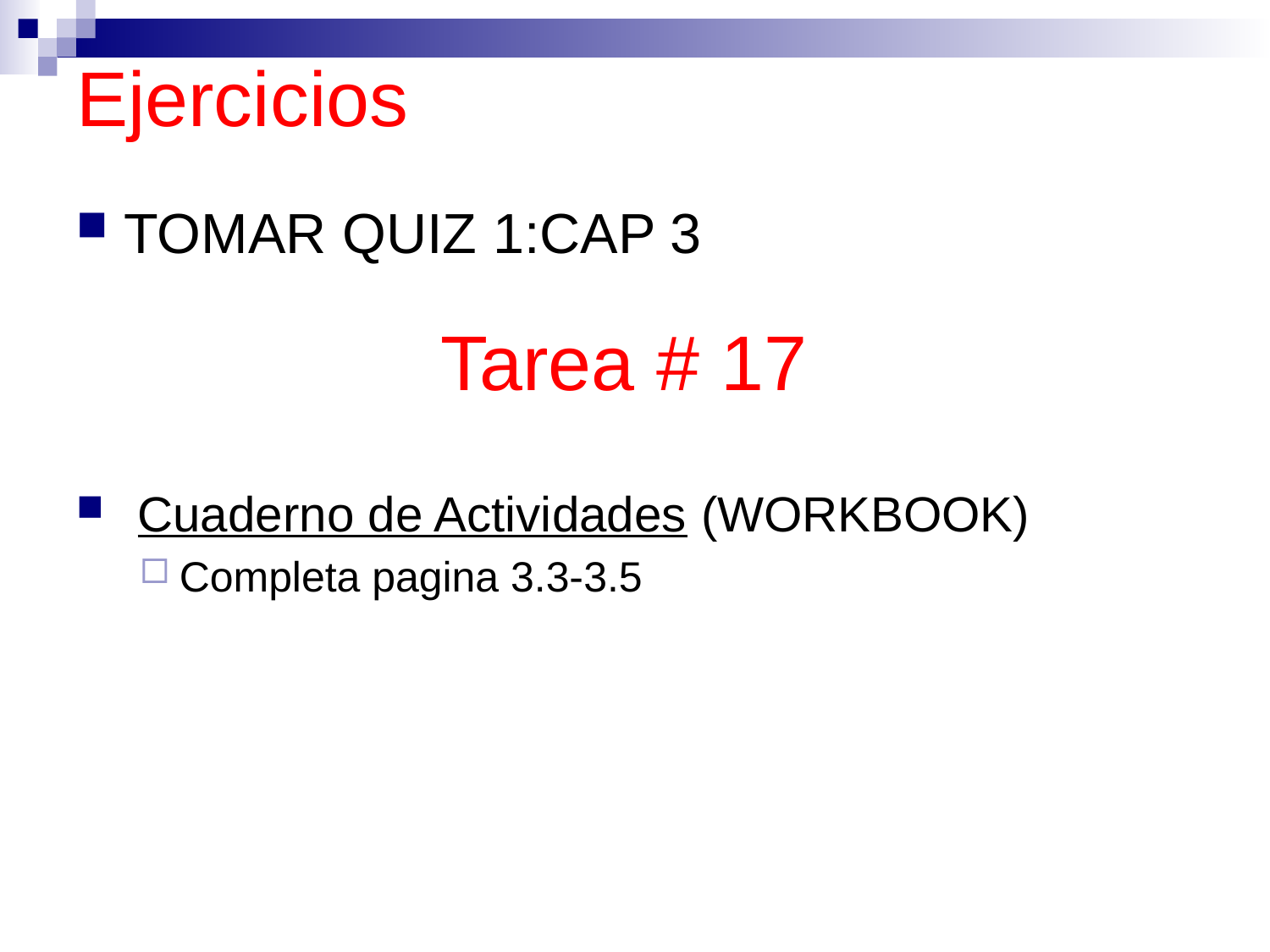

# Ejercicios
TOMAR QUIZ 1:CAP 3

Tarea # 17
 Cuaderno de Actividades (WORKBOOK)
Completa pagina 3.3-3.5